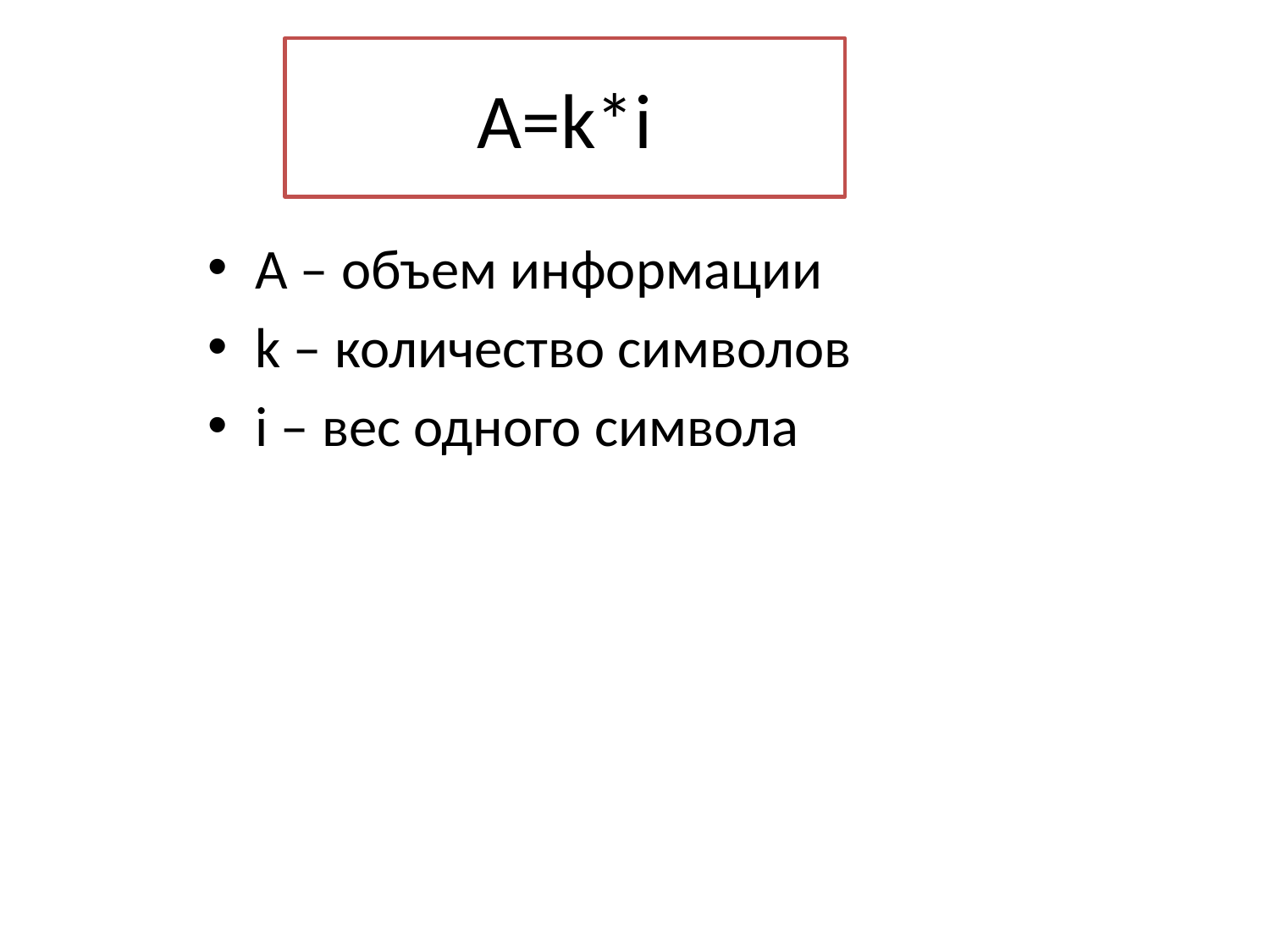

# A=k*i
A – объем информации
k – количество символов
i – вес одного символа